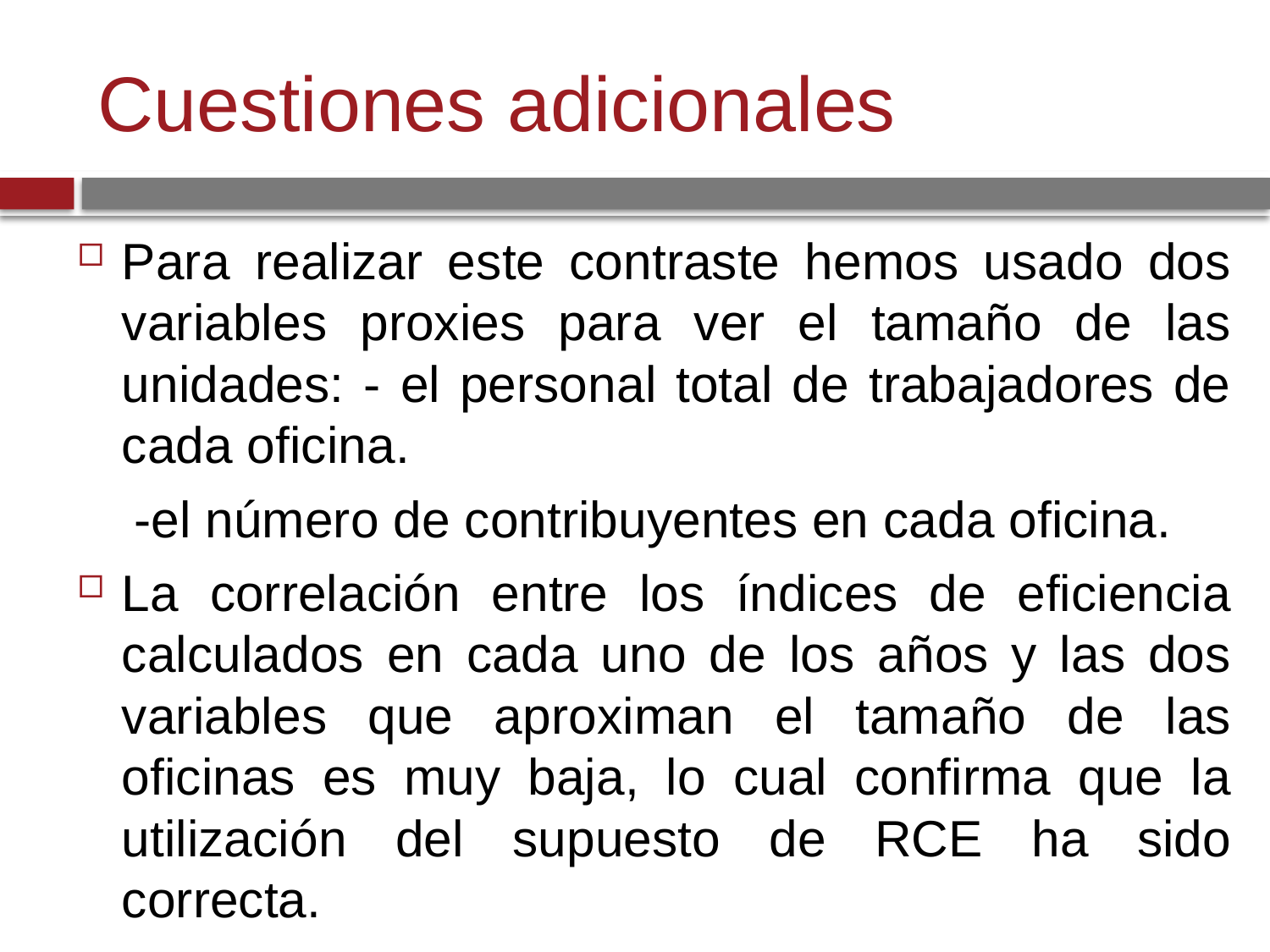

# Cuestiones adicionales
Para realizar este contraste hemos usado dos variables proxies para ver el tamaño de las unidades: - el personal total de trabajadores de cada oficina.
    -el número de contribuyentes en cada oficina.
La correlación entre los índices de eficiencia calculados en cada uno de los años y las dos variables que aproximan el tamaño de las oficinas es muy baja, lo cual confirma que la utilización del supuesto de RCE ha sido correcta.